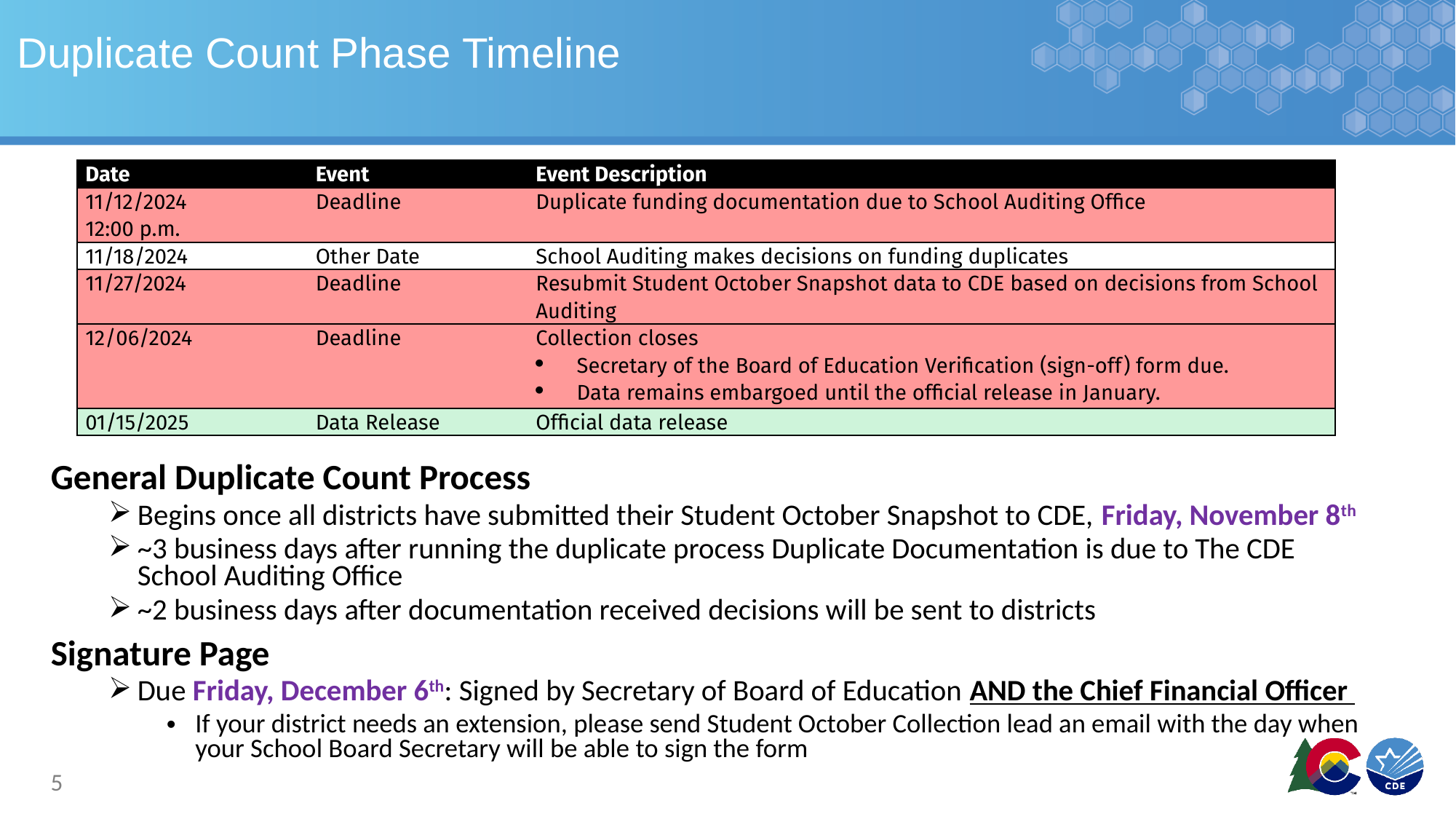

# Duplicate Count Phase Timeline
| Date | Event | Event Description |
| --- | --- | --- |
| 11/12/2024 12:00 p.m. | Deadline | Duplicate funding documentation due to School Auditing Office |
| 11/18/2024 | Other Date | School Auditing makes decisions on funding duplicates |
| 11/27/2024 | Deadline | Resubmit Student October Snapshot data to CDE based on decisions from School Auditing |
| 12/06/2024 | Deadline | Collection closes Secretary of the Board of Education Verification (sign-off) form due. Data remains embargoed until the official release in January. |
| 01/15/2025 | Data Release | Official data release |
General Duplicate Count Process
Begins once all districts have submitted their Student October Snapshot to CDE, Friday, November 8th
~3 business days after running the duplicate process Duplicate Documentation is due to The CDE School Auditing Office
~2 business days after documentation received decisions will be sent to districts
Signature Page
Due Friday, December 6th: Signed by Secretary of Board of Education AND the Chief Financial Officer
If your district needs an extension, please send Student October Collection lead an email with the day when your School Board Secretary will be able to sign the form

5